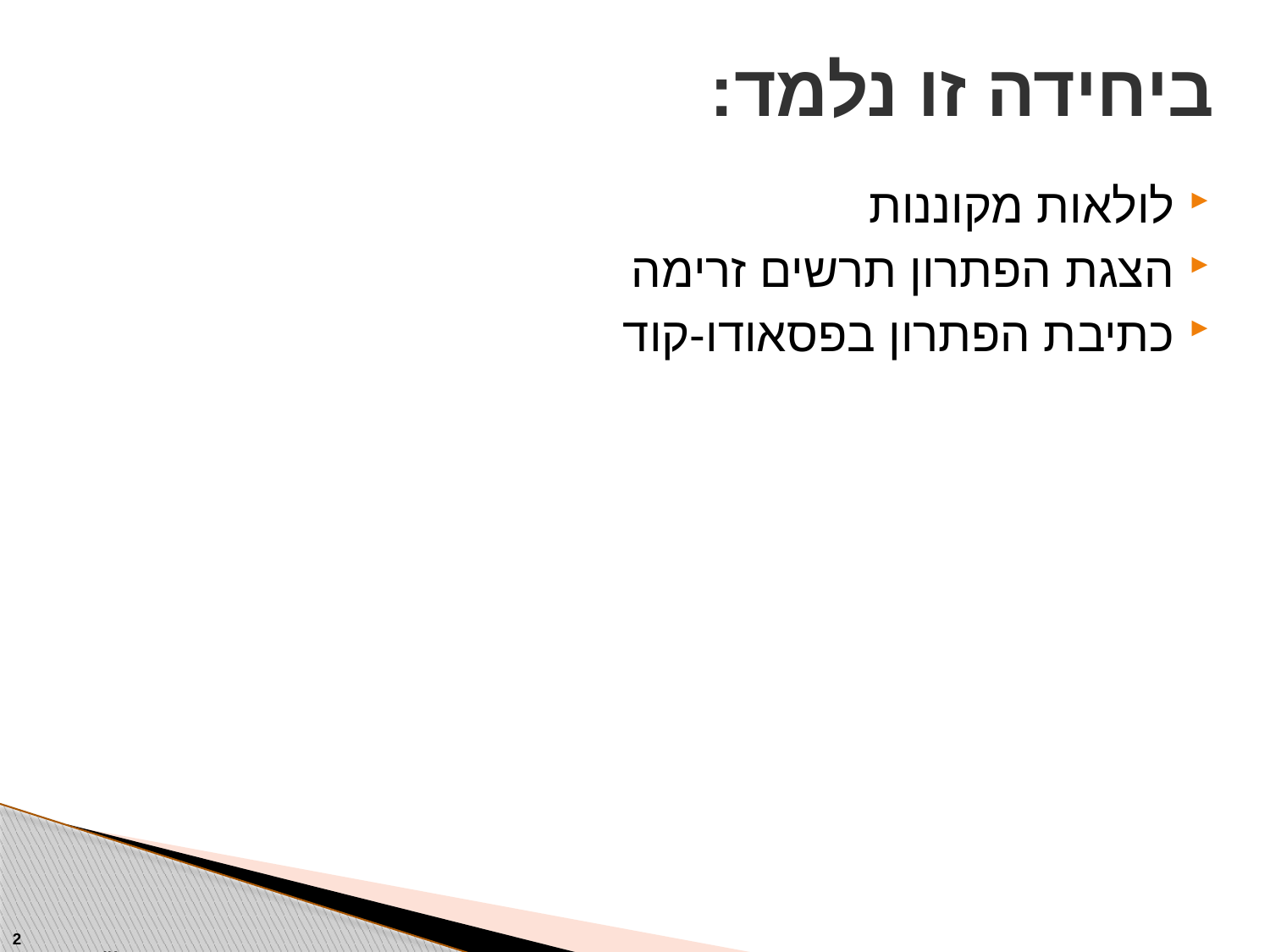

# ביחידה זו נלמד:
לולאות מקוננות
הצגת הפתרון תרשים זרימה
כתיבת הפתרון בפסאודו-קוד
2
 © Keren Kalif